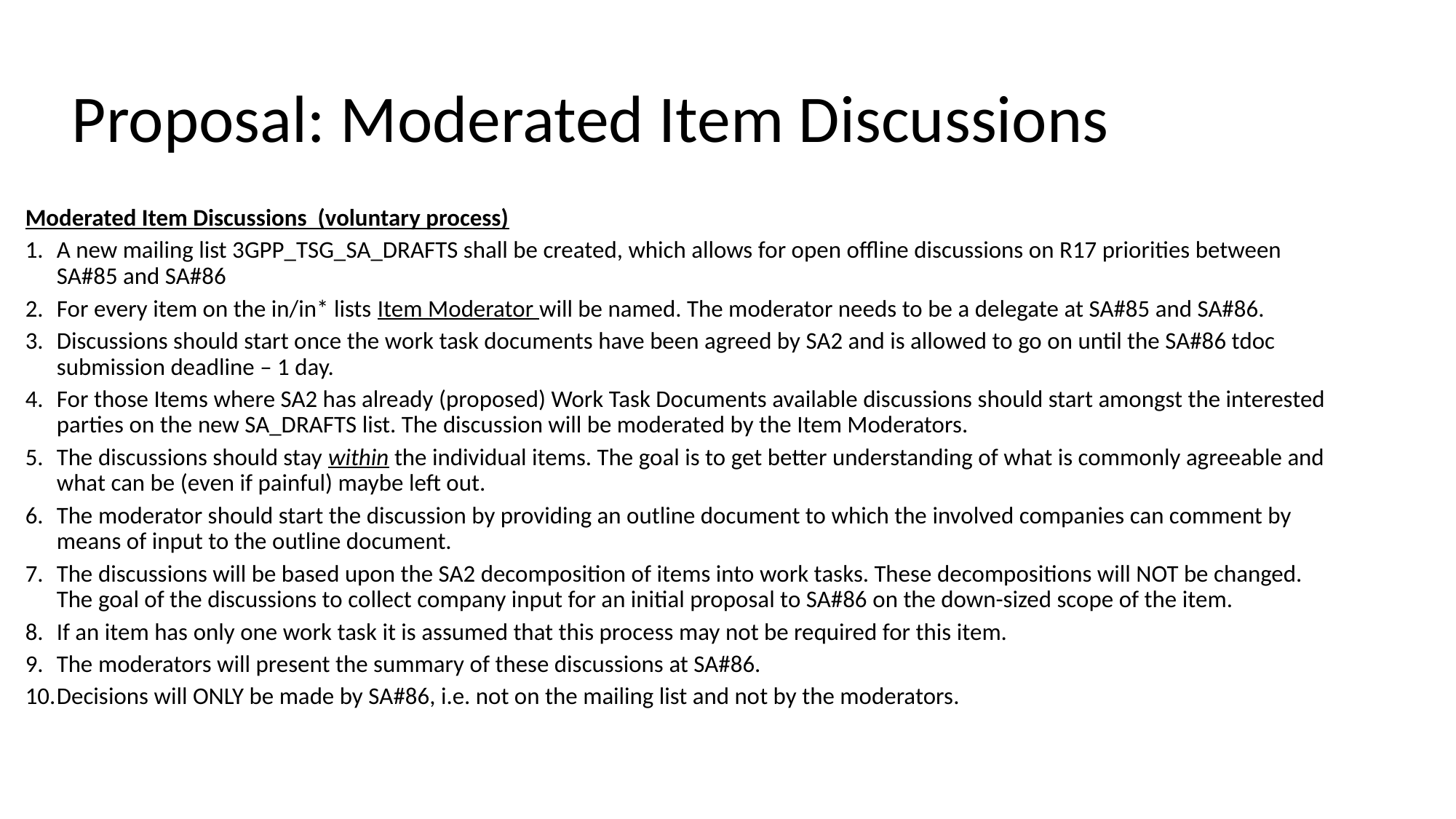

# Proposal: Moderated Item Discussions
Moderated Item Discussions  (voluntary process)
A new mailing list 3GPP_TSG_SA_DRAFTS shall be created, which allows for open offline discussions on R17 priorities between SA#85 and SA#86
For every item on the in/in* lists Item Moderator will be named. The moderator needs to be a delegate at SA#85 and SA#86.
Discussions should start once the work task documents have been agreed by SA2 and is allowed to go on until the SA#86 tdoc submission deadline – 1 day.
For those Items where SA2 has already (proposed) Work Task Documents available discussions should start amongst the interested parties on the new SA_DRAFTS list. The discussion will be moderated by the Item Moderators.
The discussions should stay within the individual items. The goal is to get better understanding of what is commonly agreeable and what can be (even if painful) maybe left out.
The moderator should start the discussion by providing an outline document to which the involved companies can comment by means of input to the outline document.
The discussions will be based upon the SA2 decomposition of items into work tasks. These decompositions will NOT be changed. The goal of the discussions to collect company input for an initial proposal to SA#86 on the down-sized scope of the item.
If an item has only one work task it is assumed that this process may not be required for this item.
The moderators will present the summary of these discussions at SA#86.
Decisions will ONLY be made by SA#86, i.e. not on the mailing list and not by the moderators.